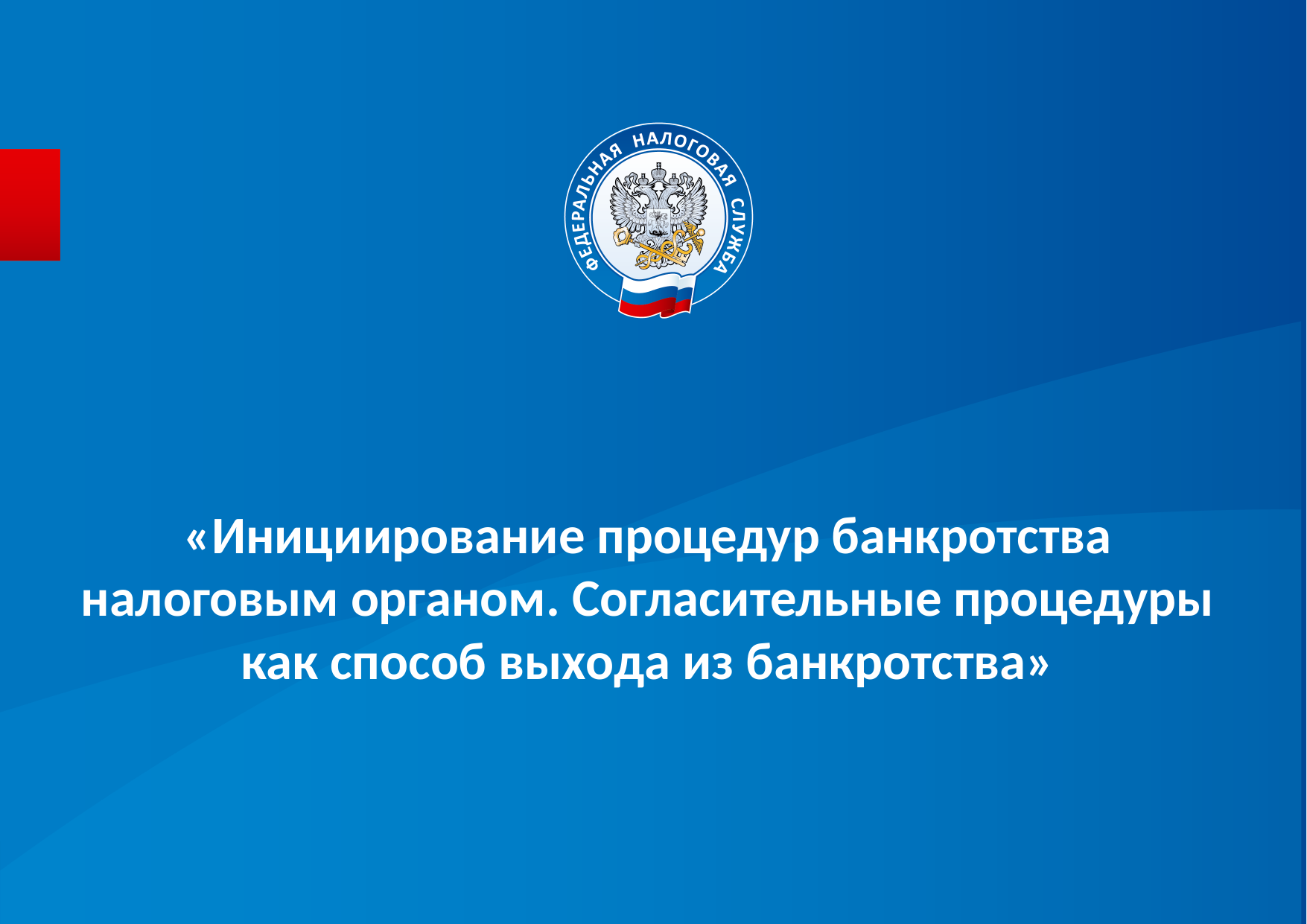

# «Инициирование процедур банкротства налоговым органом. Согласительные процедуры как способ выхода из банкротства»